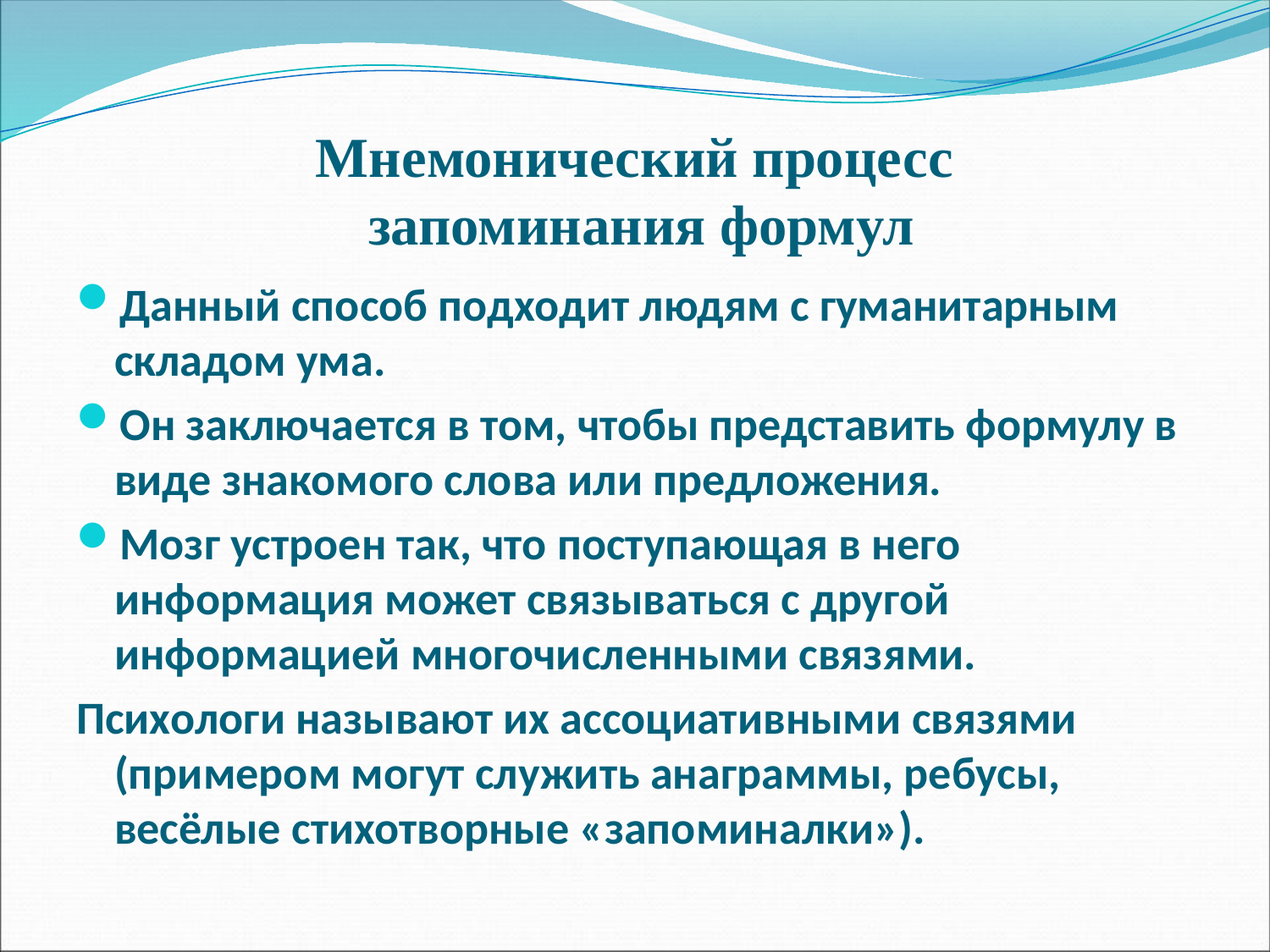

# Мнемонический процесс запоминания формул
Данный способ подходит людям с гуманитарным складом ума.
Он заключается в том, чтобы представить формулу в виде знакомого слова или предложения.
Мозг устроен так, что поступающая в него информация может связываться с другой информацией многочисленными связями.
Психологи называют их ассоциативными связями (примером могут служить анаграммы, ребусы, весёлые стихотворные «запоминалки»).